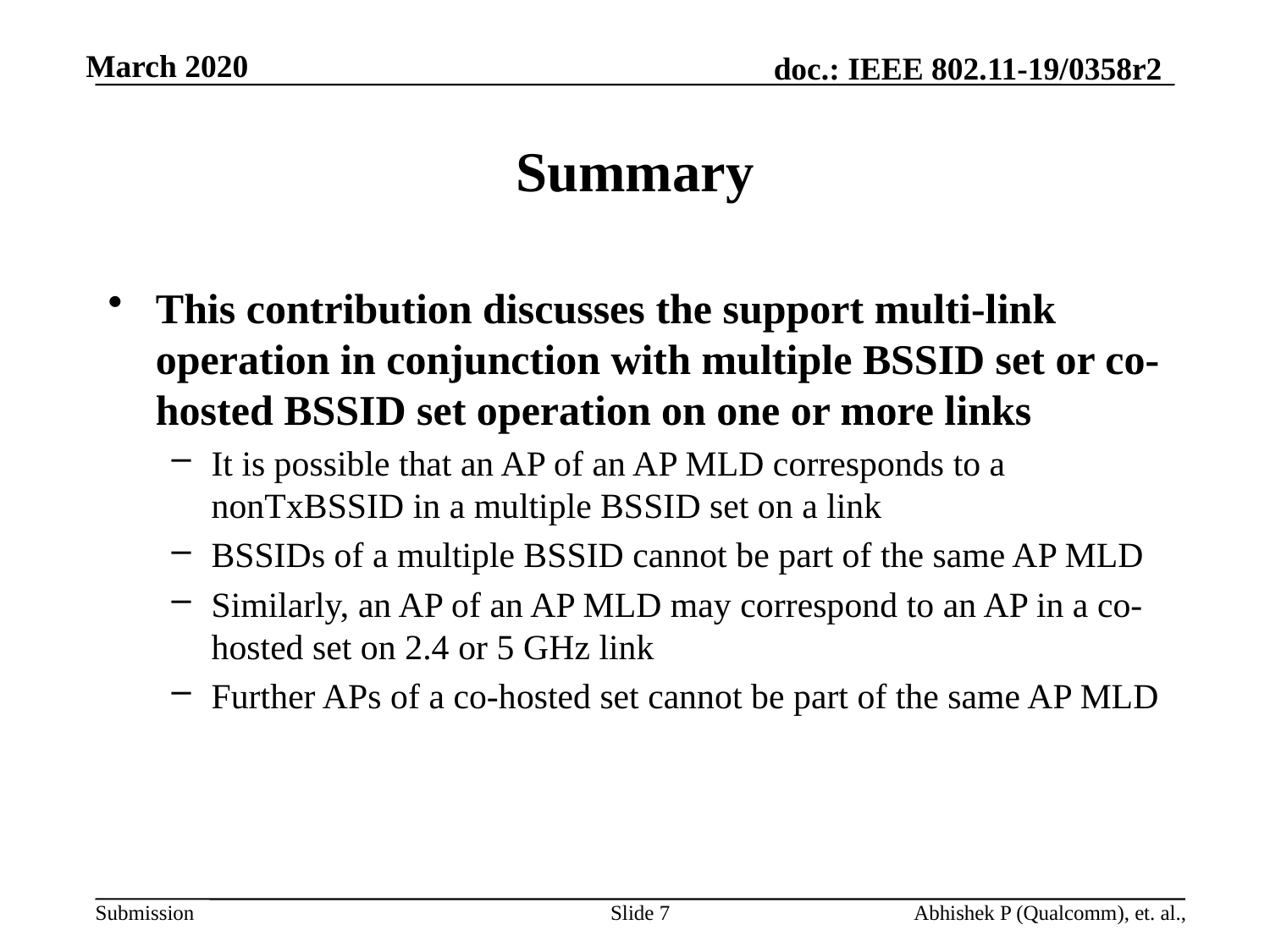

# Summary
This contribution discusses the support multi-link operation in conjunction with multiple BSSID set or co-hosted BSSID set operation on one or more links
It is possible that an AP of an AP MLD corresponds to a nonTxBSSID in a multiple BSSID set on a link
BSSIDs of a multiple BSSID cannot be part of the same AP MLD
Similarly, an AP of an AP MLD may correspond to an AP in a co-hosted set on 2.4 or 5 GHz link
Further APs of a co-hosted set cannot be part of the same AP MLD
Slide 7
Abhishek P (Qualcomm), et. al.,